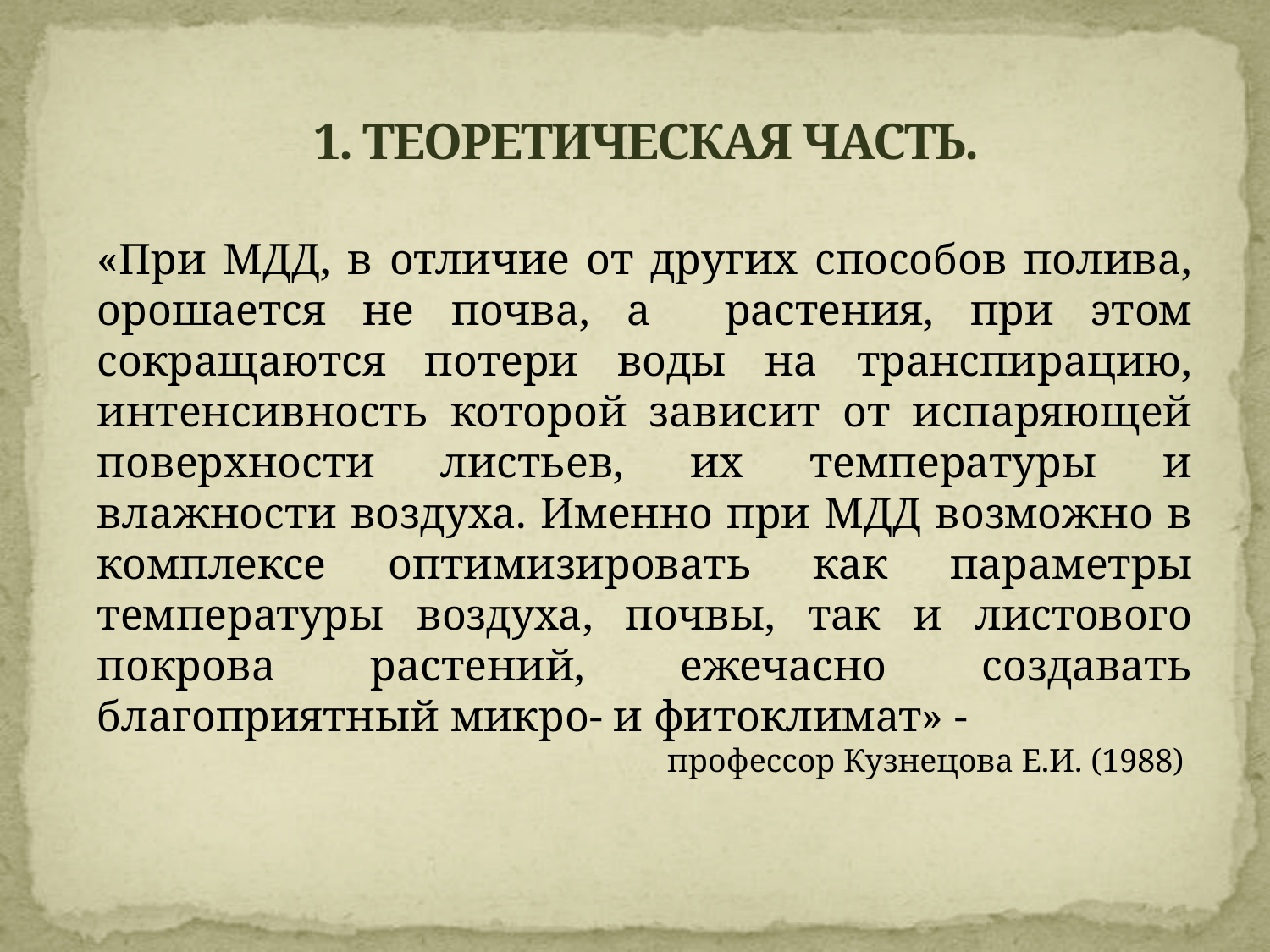

# 1. ТЕОРЕТИЧЕСКАЯ ЧАСТЬ.

«При МДД, в отличие от других способов полива, орошается не почва, а  растения, при этом сокращаются потери воды на транспирацию, интенсивность которой зависит от испаряющей поверхности листьев, их температуры и влажности воздуха. Именно при МДД возможно в комплексе оптимизировать как параметры температуры воздуха, почвы, так и листового покрова растений, ежечасно создавать благоприятный микро- и фитоклимат» -
профессор Кузнецова Е.И. (1988)